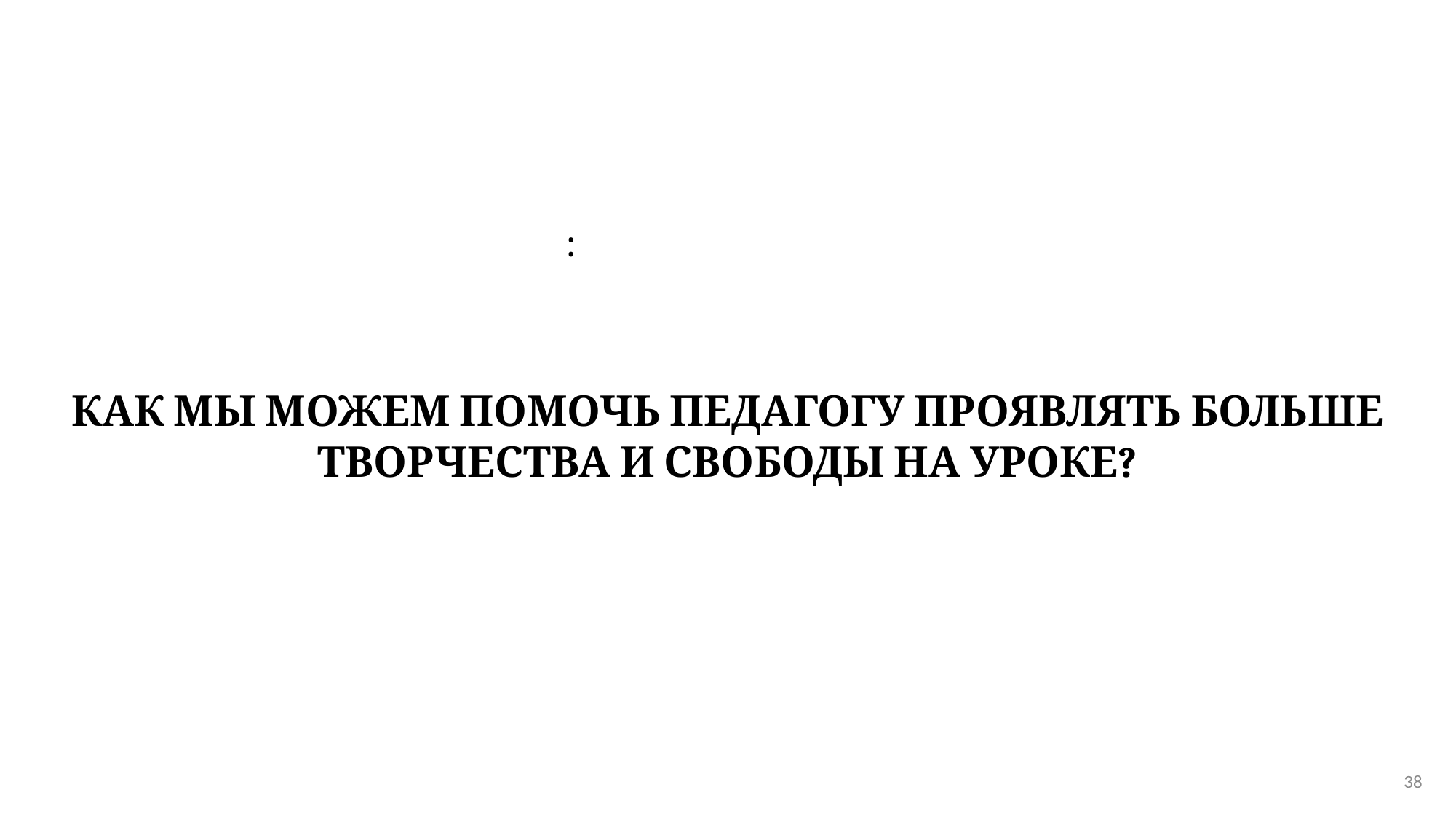

:
Как мы можем помочь педагогу проявлять больше творчества и свободы на уроке?
38